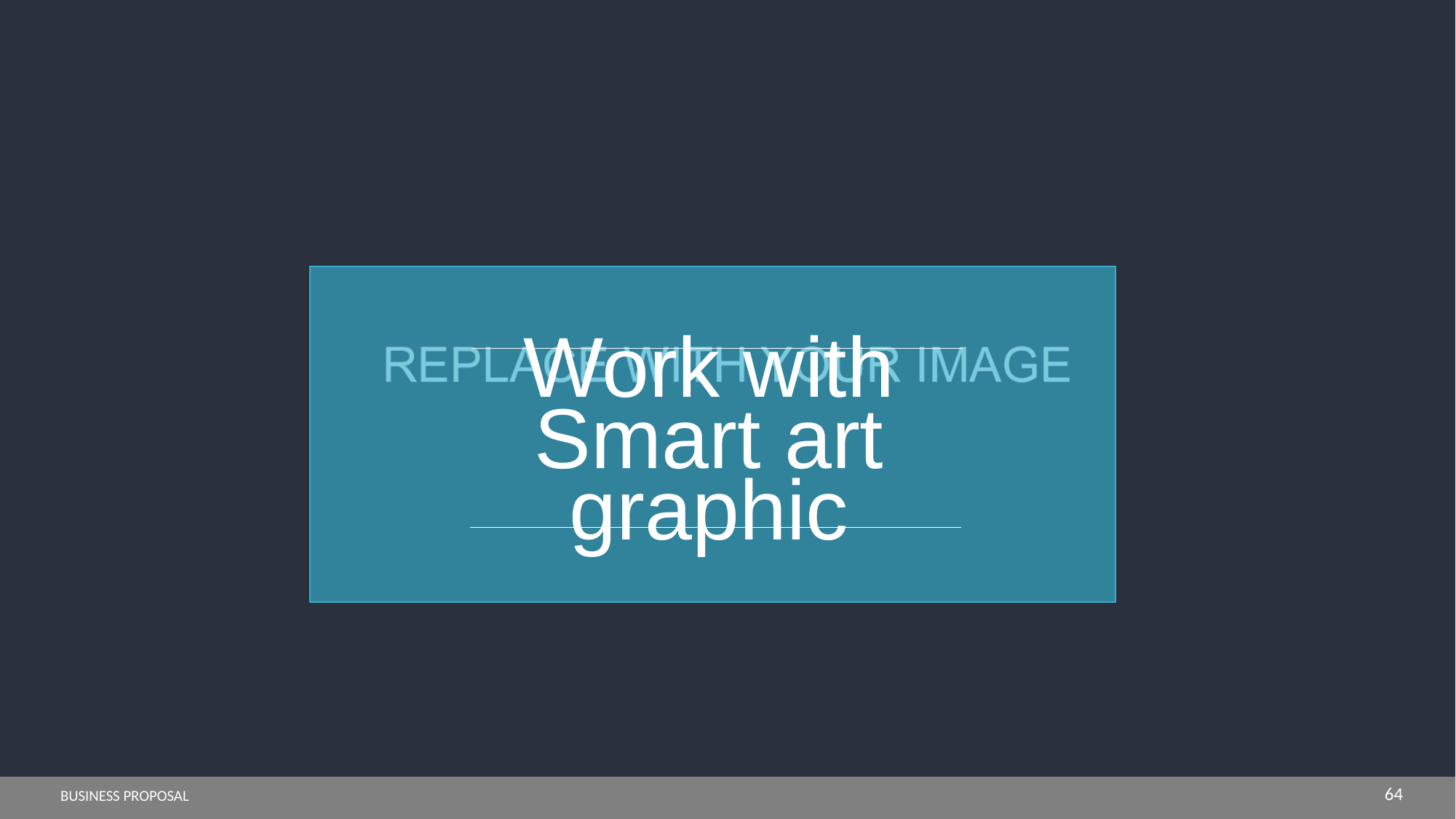

Work with
Smart art graphic

64
BUSINESS PROPOSAL